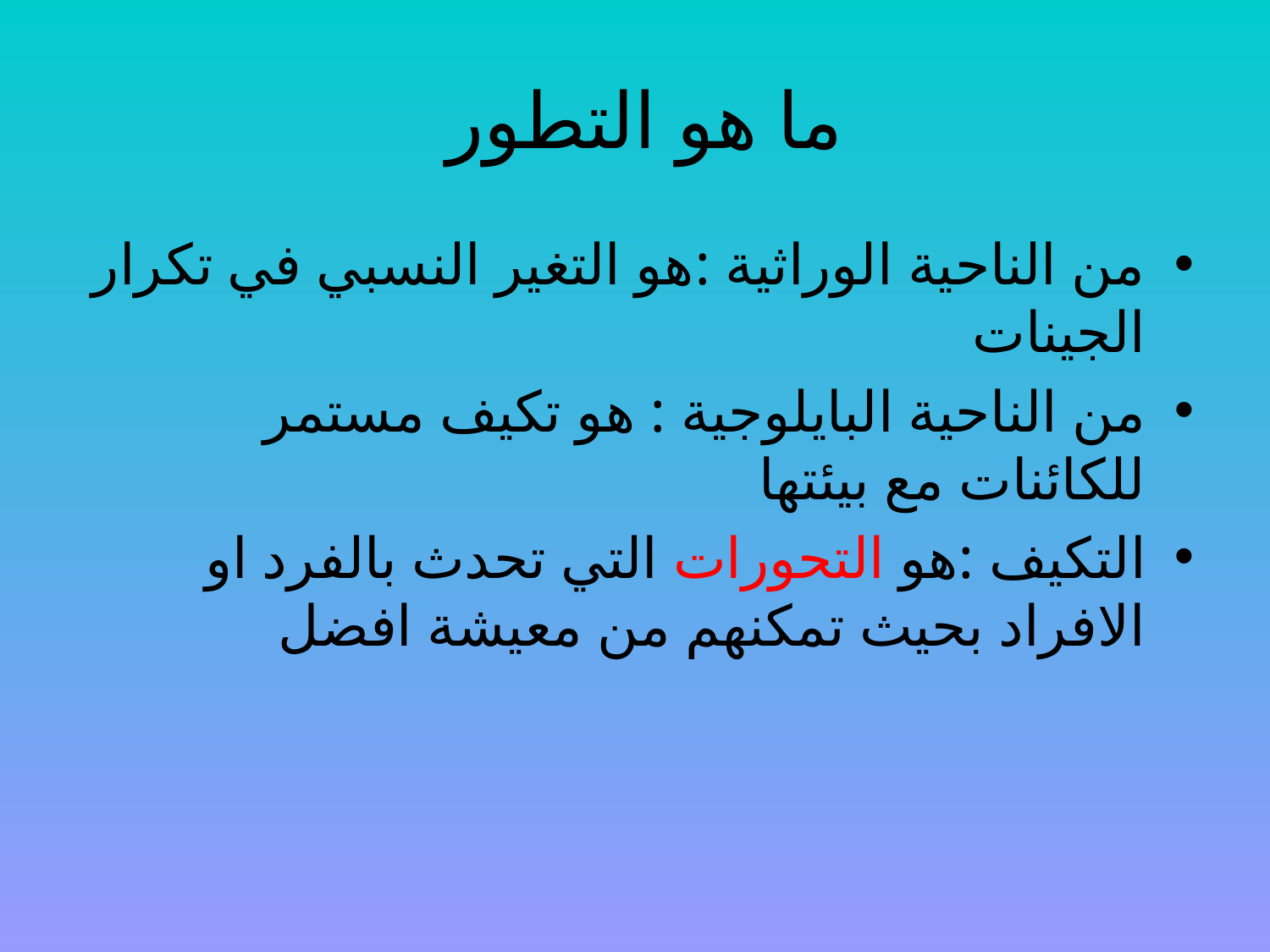

# ما هو التطور
من الناحية الوراثية :هو التغير النسبي في تكرار الجينات
من الناحية البايلوجية : هو تكيف مستمر للكائنات مع بيئتها
التكيف :هو التحورات التي تحدث بالفرد او الافراد بحيث تمكنهم من معيشة افضل